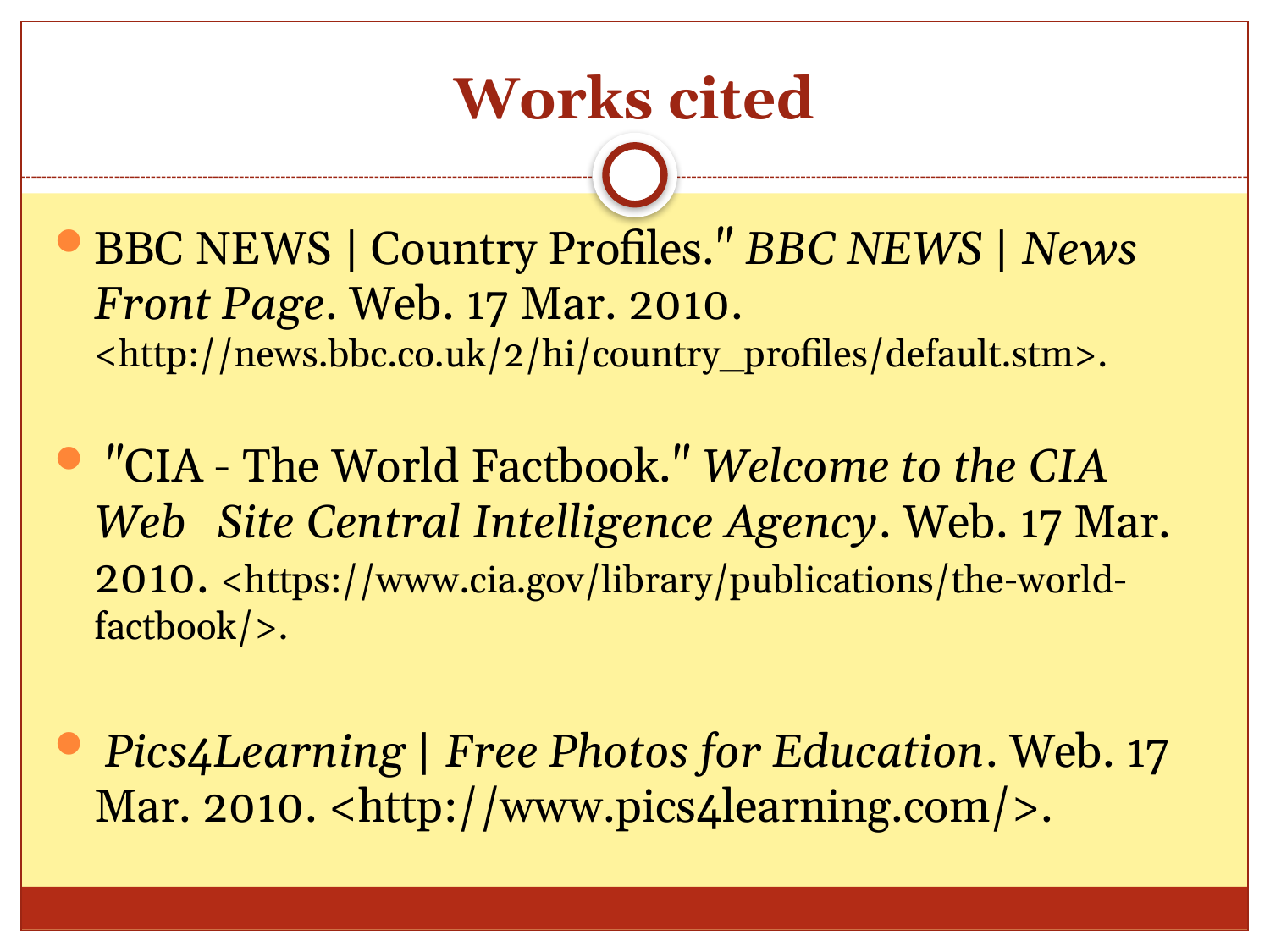

# Works cited
BBC NEWS | Country Profiles." BBC NEWS | News   	Front Page. Web. 17 Mar. 2010. 	<http://news.bbc.co.uk/2/hi/country_profiles/default.stm>.

 "CIA - The World Factbook." Welcome to the CIA Web 	Site Central Intelligence Agency. Web. 17 Mar. 	2010. <https://www.cia.gov/library/publications/the-world-	factbook/>.

 Pics4Learning | Free Photos for Education. Web. 17 	Mar. 2010. <http://www.pics4learning.com/>.